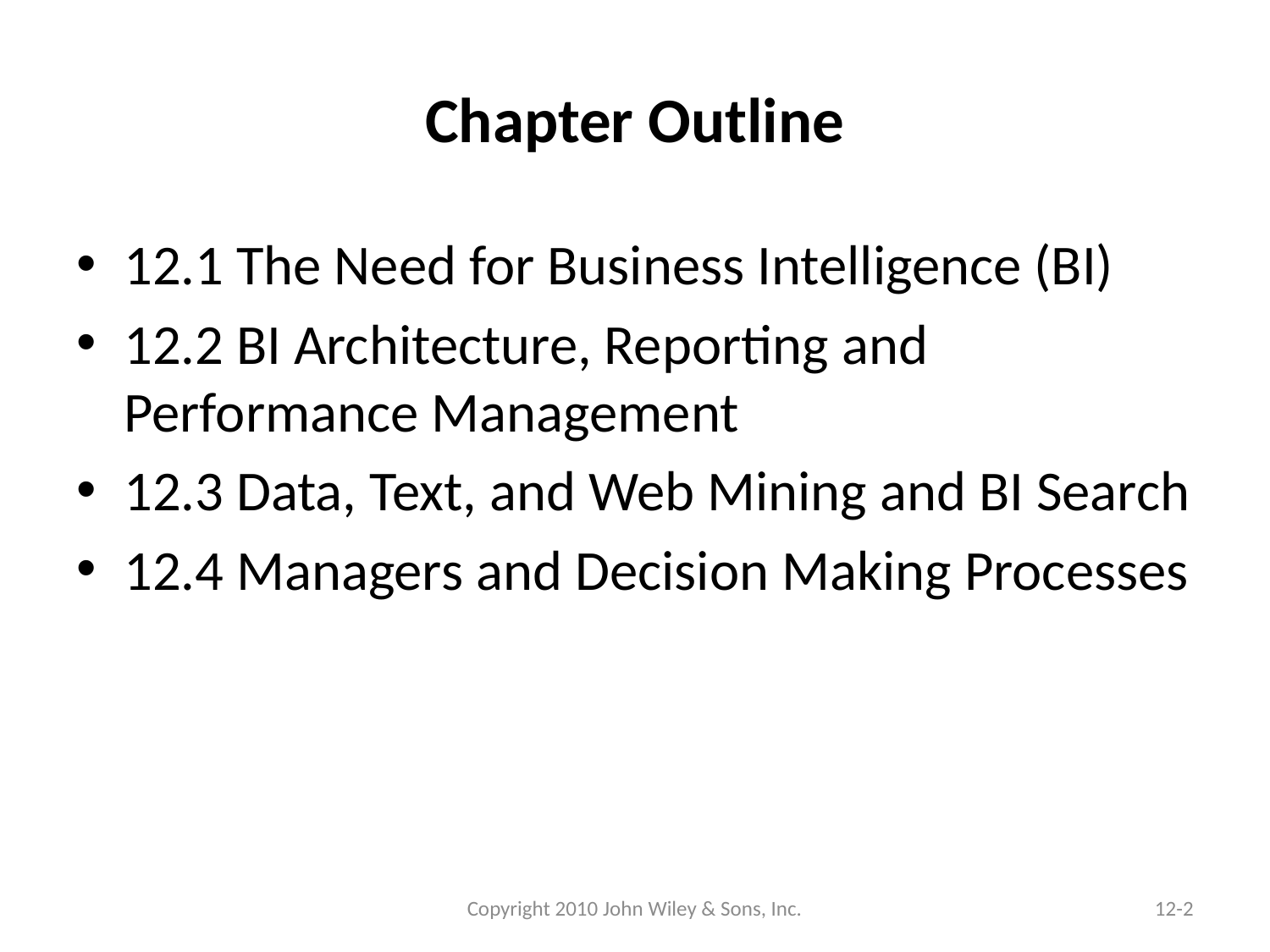

# Chapter Outline
12.1 The Need for Business Intelligence (BI)
12.2 BI Architecture, Reporting and Performance Management
12.3 Data, Text, and Web Mining and BI Search
12.4 Managers and Decision Making Processes
Copyright 2010 John Wiley & Sons, Inc.
12-2